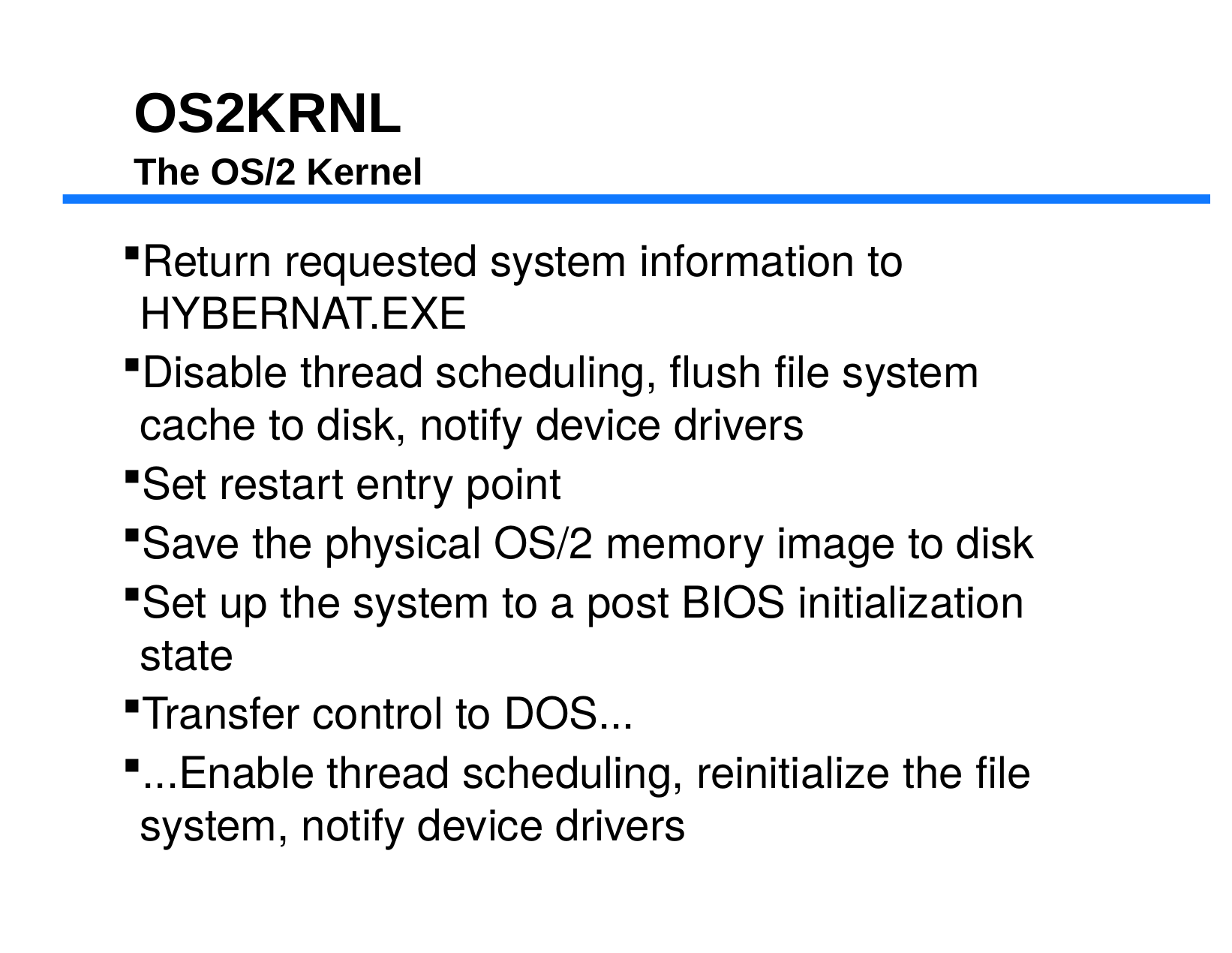

OS2KRNL
The OS/2 Kernel

Return requested system information to HYBERNAT.EXE
Disable thread scheduling, flush file system cache to disk, notify device drivers
Set restart entry point
Save the physical OS/2 memory image to disk
Set up the system to a post BIOS initialization state
Transfer control to DOS...
...Enable thread scheduling, reinitialize the file system, notify device drivers